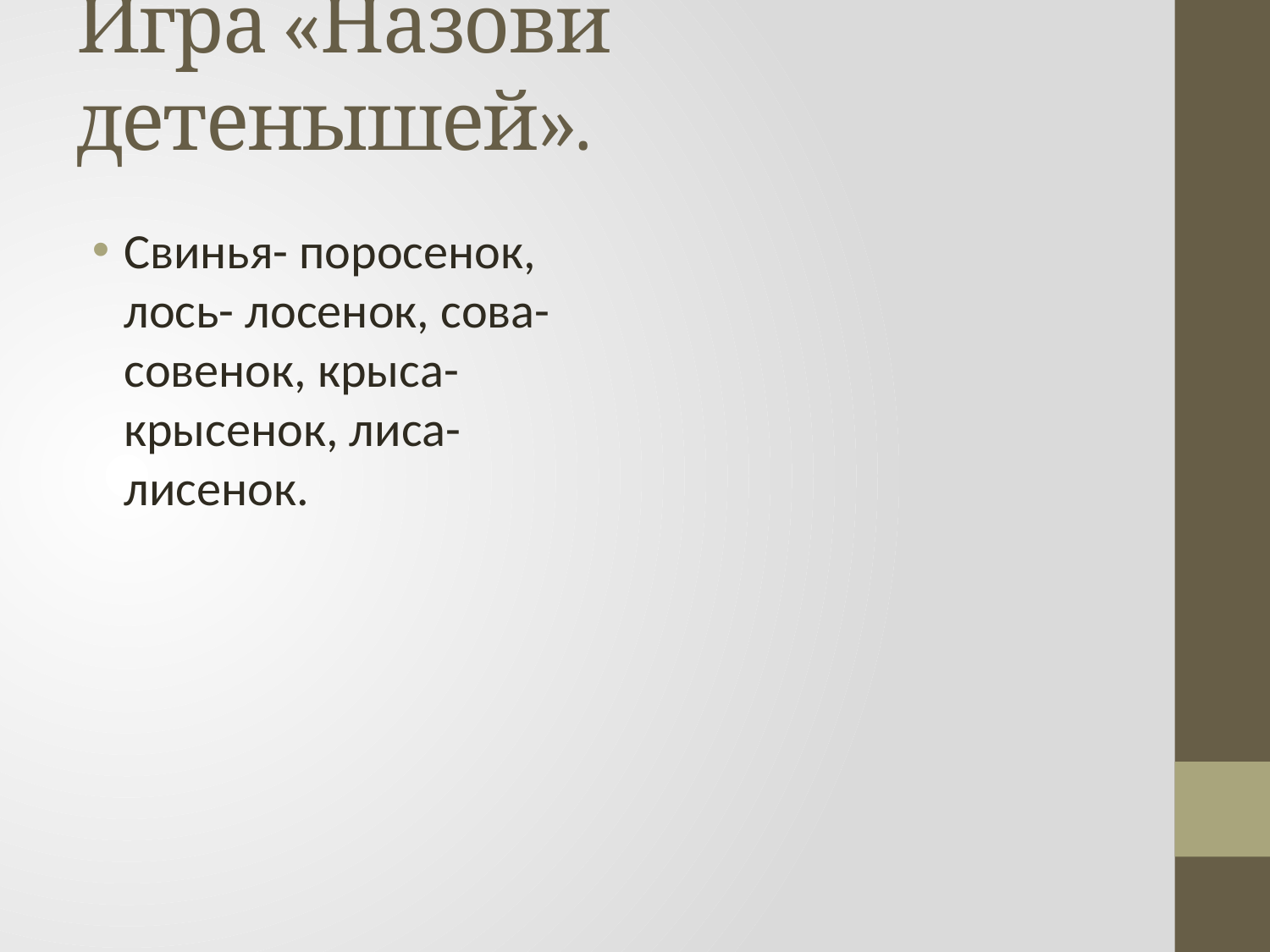

# Игра «Назови детенышей».
Свинья- поросенок, лось- лосенок, сова-совенок, крыса-крысенок, лиса- лисенок.